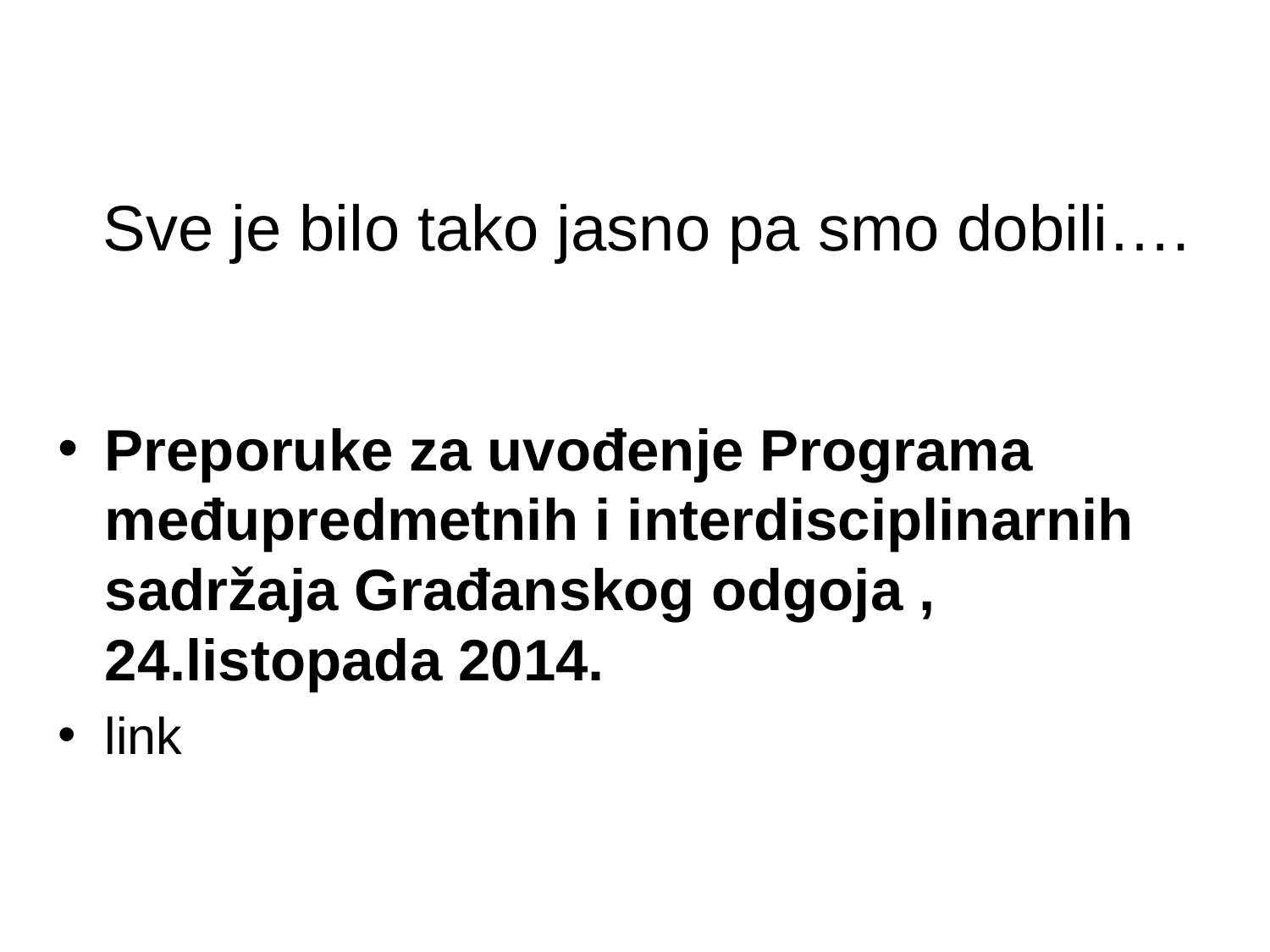

# Sve je bilo tako jasno pa smo dobili….
Preporuke za uvođenje Programa međupredmetnih i interdisciplinarnih sadržaja Građanskog odgoja , 24.listopada 2014.
link